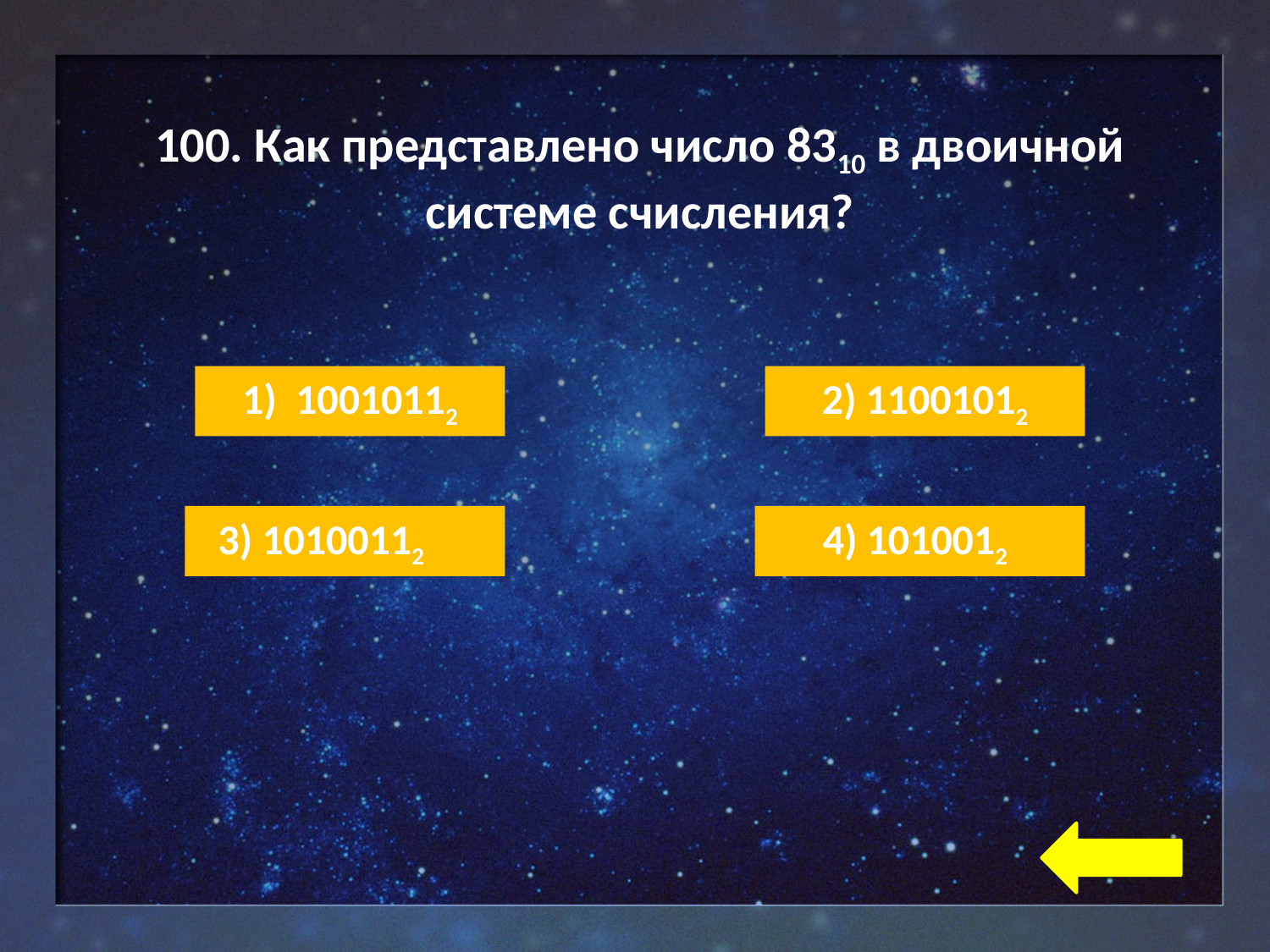

100. Как представлено число 8310 в двоичной системе счисления?
1)  10010112
2) 11001012
3) 10100112
4) 1010012